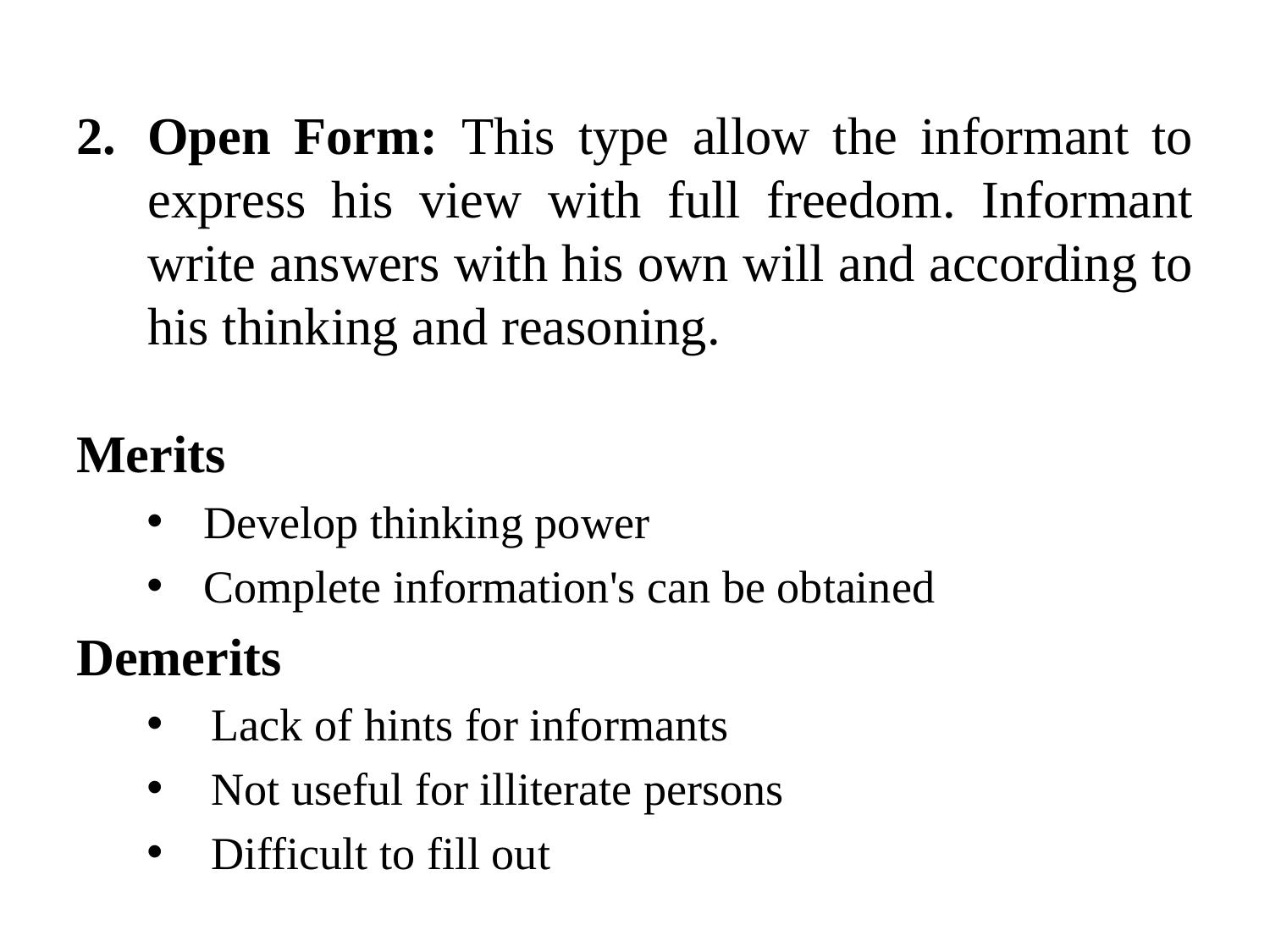

Open Form: This type allow the informant to express his view with full freedom. Informant write answers with his own will and according to his thinking and reasoning.

Merits
Develop thinking power
Complete information's can be obtained
Demerits
Lack of hints for informants
Not useful for illiterate persons
Difficult to fill out